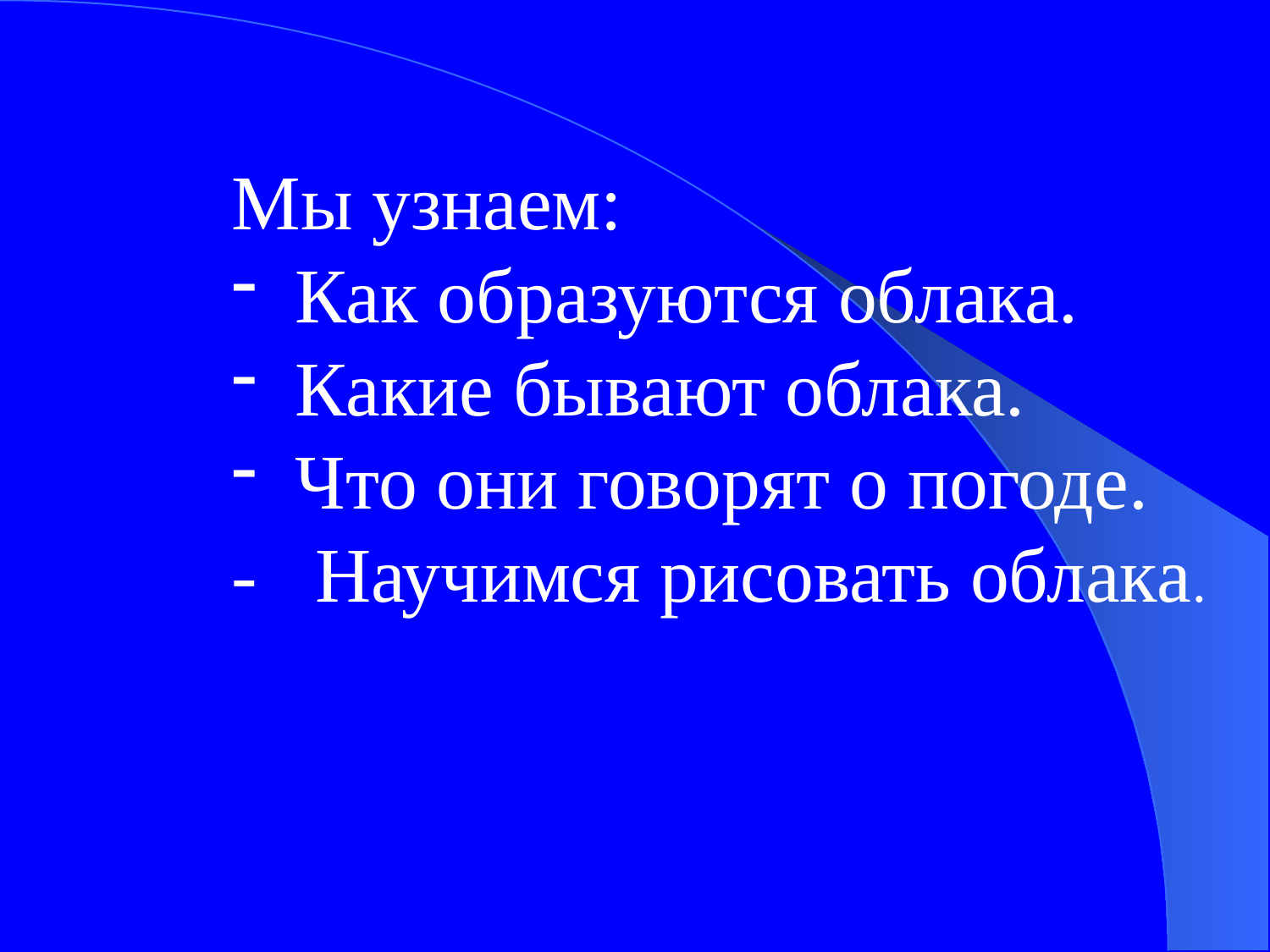

Мы узнаем:
Как образуются облака.
Какие бывают облака.
Что они говорят о погоде.
-   Научимся рисовать облака.